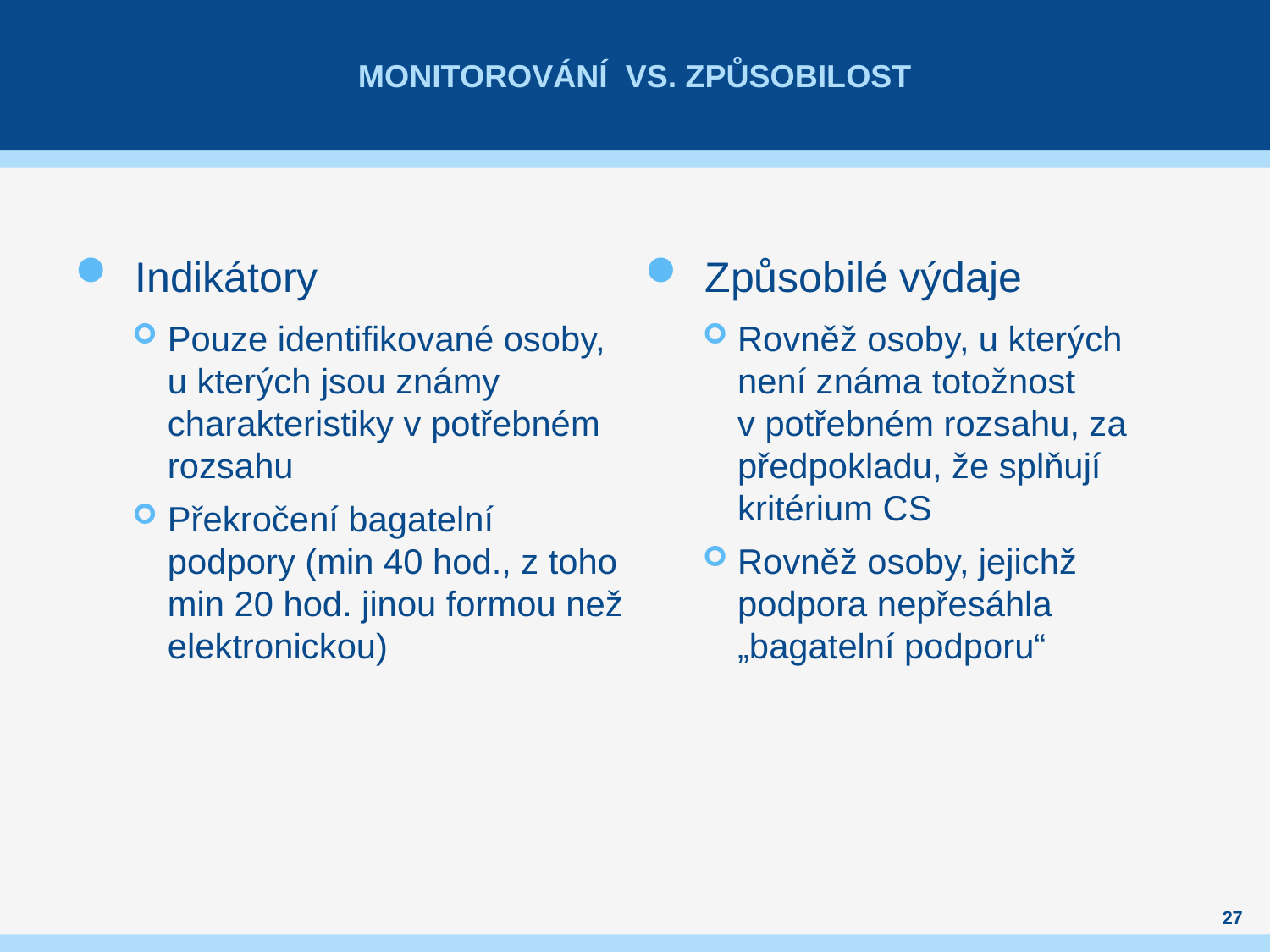

# Monitorování  vs. způsobilost
Indikátory
Pouze identifikované osoby, u kterých jsou známy charakteristiky v potřebném rozsahu
Překročení bagatelní podpory (min 40 hod., z toho min 20 hod. jinou formou než elektronickou)

Způsobilé výdaje
Rovněž osoby, u kterých není známa totožnost
v potřebném rozsahu, za předpokladu, že splňují kritérium CS
Rovněž osoby, jejichž podpora nepřesáhla „bagatelní podporu“
27